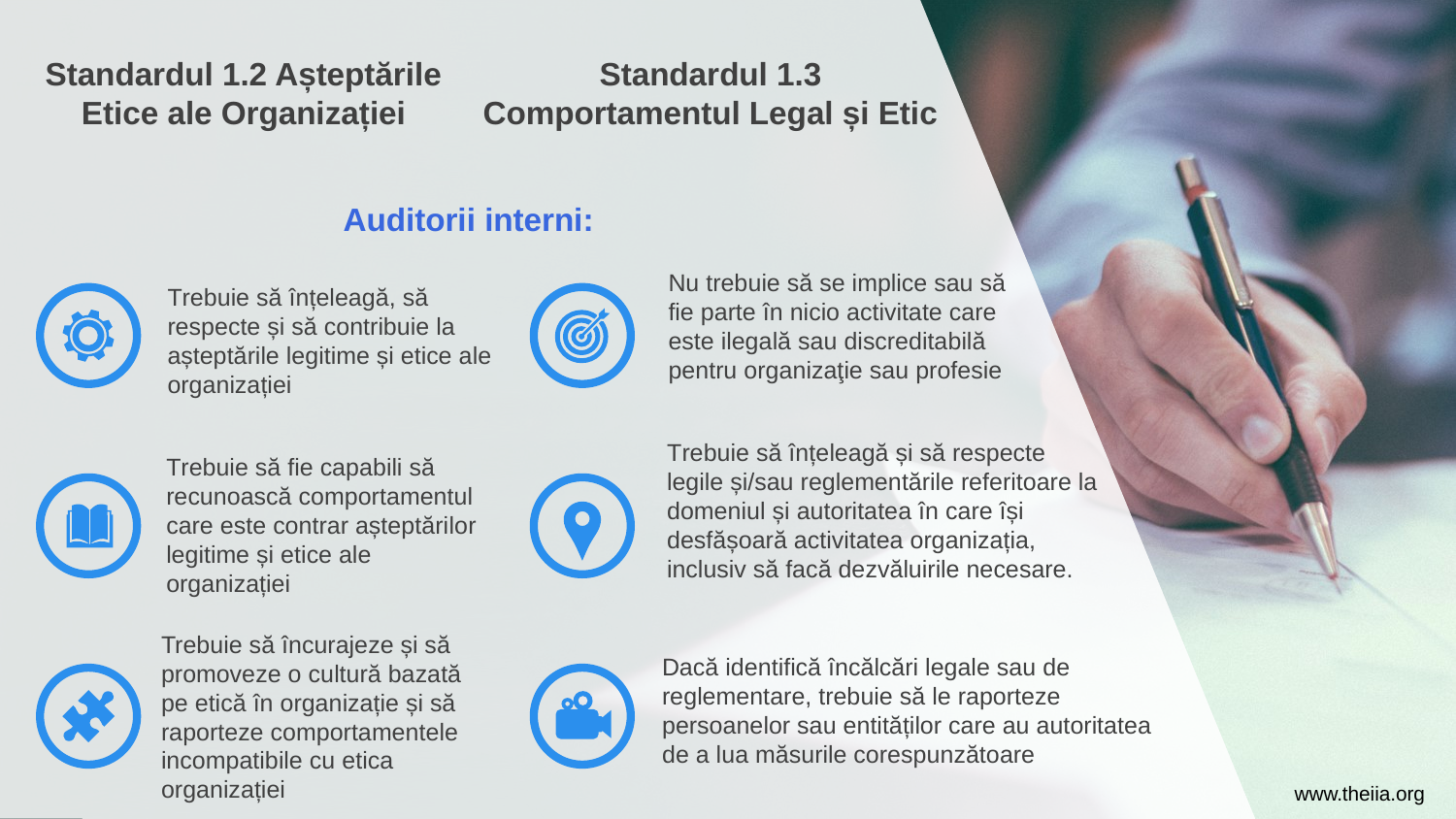

Standardul 1.3 Comportamentul Legal și Etic
Standardul 1.2 Așteptările Etice ale Organizației
Auditorii interni:
Nu trebuie să se implice sau să fie parte în nicio activitate care este ilegală sau discreditabilă pentru organizaţie sau profesie
Trebuie să înțeleagă, să respecte și să contribuie la așteptările legitime și etice ale organizației

Trebuie să înțeleagă și să respecte legile și/sau reglementările referitoare la domeniul și autoritatea în care își desfășoară activitatea organizația, inclusiv să facă dezvăluirile necesare.
Trebuie să fie capabili să recunoască comportamentul care este contrar așteptărilor legitime și etice ale organizației

Trebuie să încurajeze și să promoveze o cultură bazată pe etică în organizație și să raporteze comportamentele incompatibile cu etica organizației
Dacă identifică încălcări legale sau de reglementare, trebuie să le raporteze persoanelor sau entităților care au autoritatea de a lua măsurile corespunzătoare

www.theiia.org